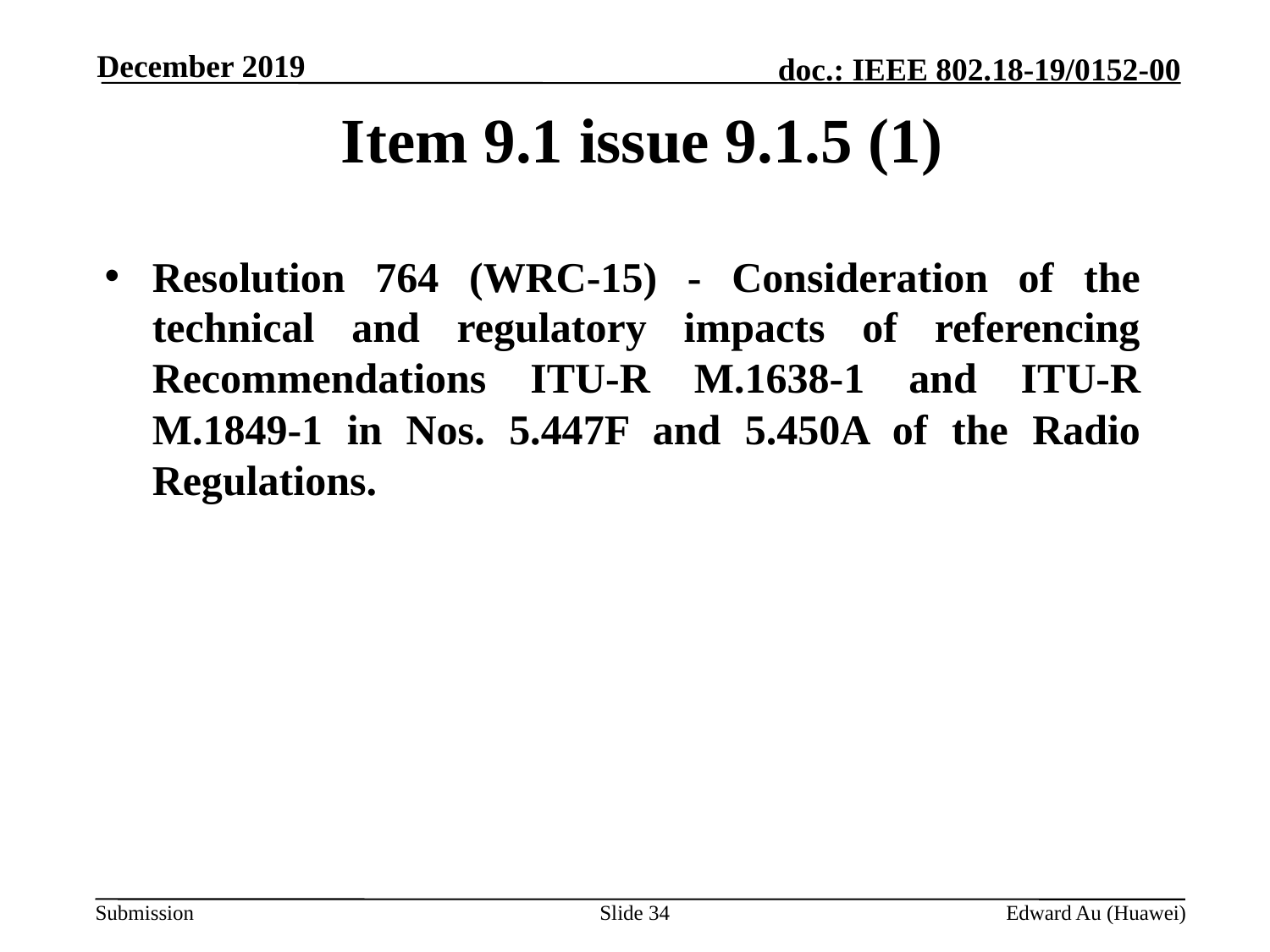

December 2019
# Item 9.1 issue 9.1.5 (1)
Resolution 764 (WRC-15) - Consideration of the technical and regulatory impacts of referencing Recommendations ITU-R M.1638-1 and ITU-R M.1849-1 in Nos. 5.447F and 5.450A of the Radio Regulations.

Slide 34
Edward Au (Huawei)